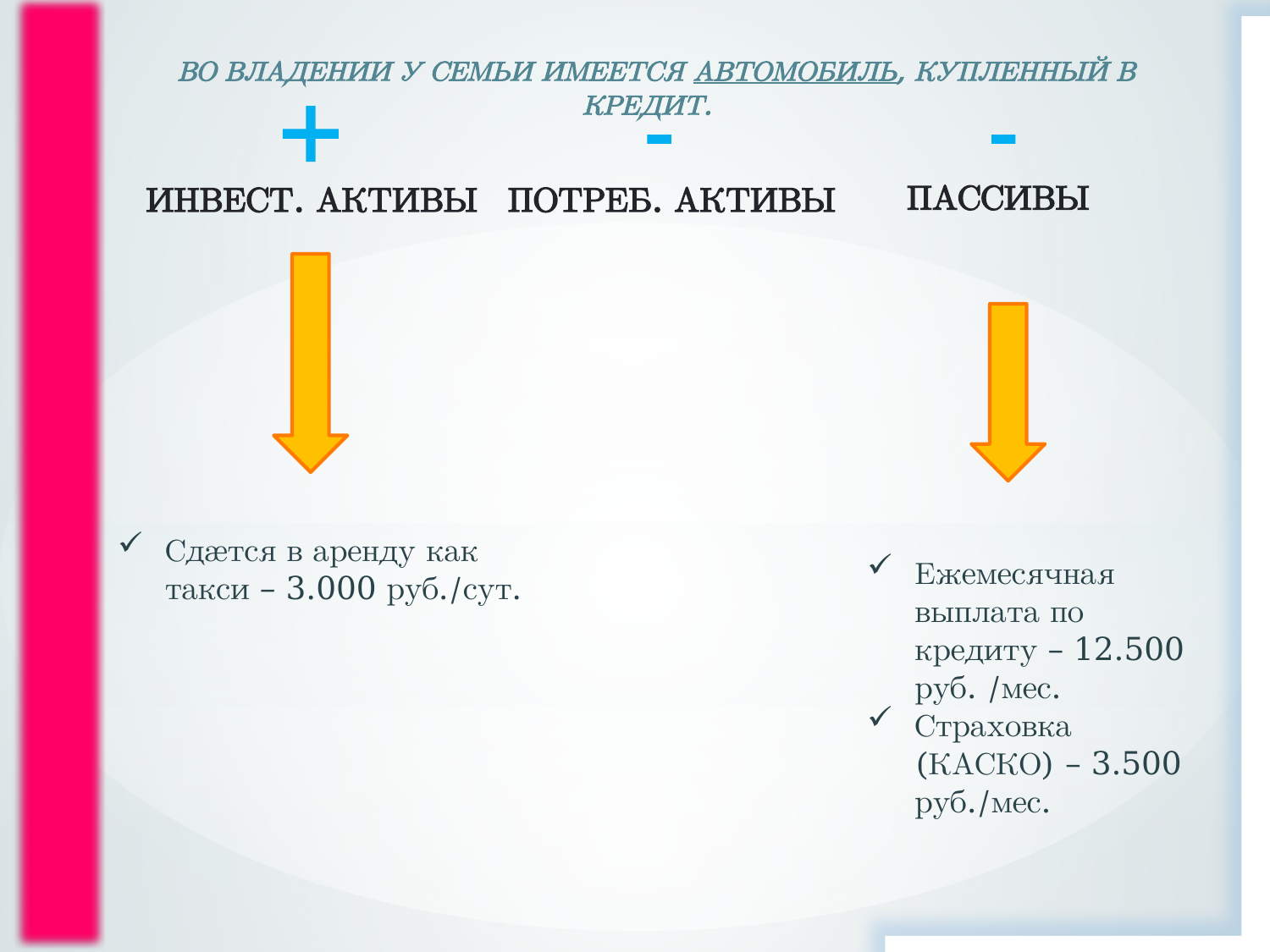

Во владении у семьи имеется автомобиль, купленный в кредит.

+
-
-
ПАССИВЫ

Инвест. АКТИВЫ

Потреб. АКТИВЫ

Сдается в аренду как такси – 3.000 руб./сут.

Ежемесячная выплата по кредиту – 12.500 руб. /мес.
Страховка (КАСКО) – 3.500 руб./мес.